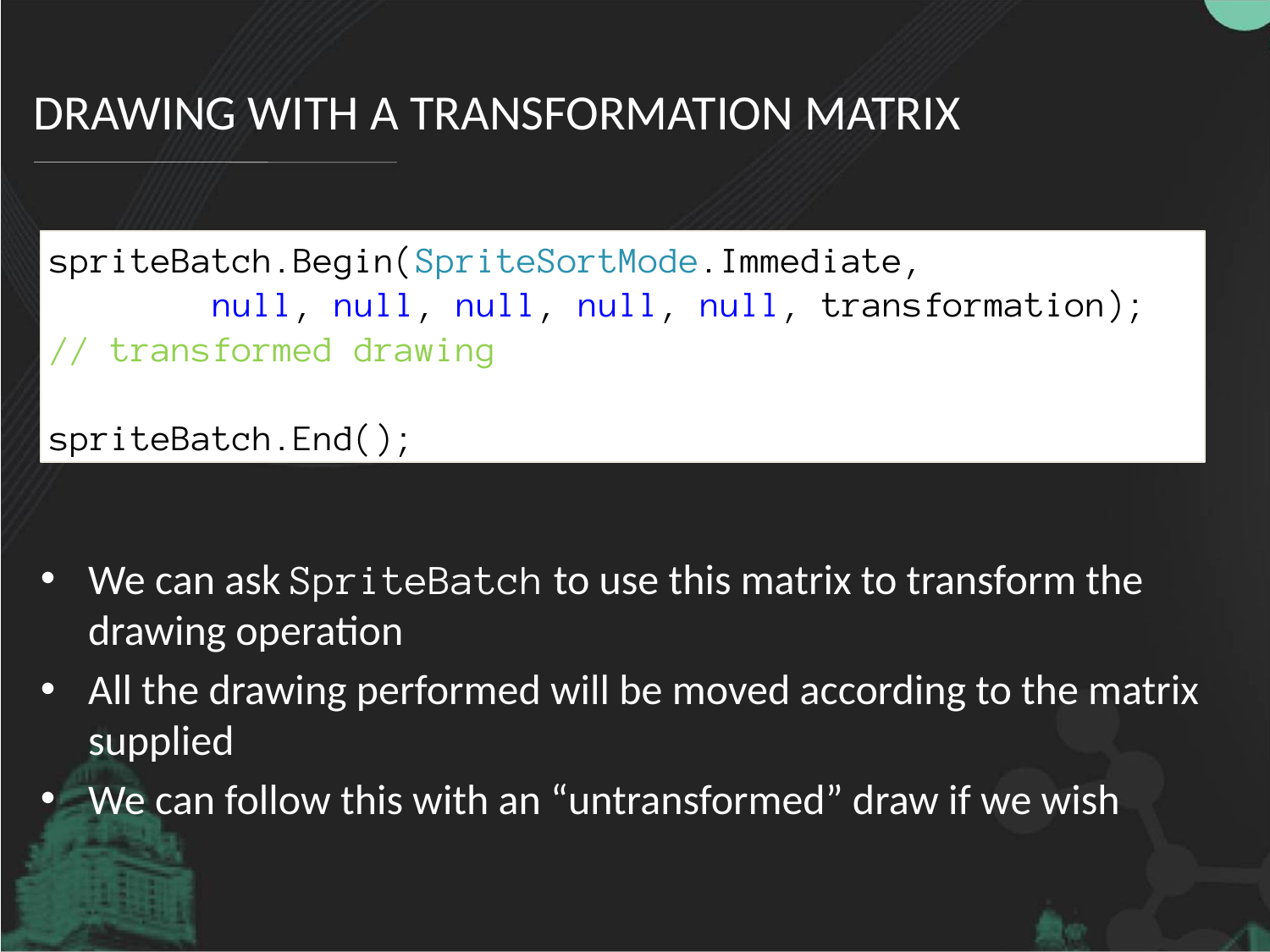

# Drawing with a Transformation Matrix
spriteBatch.Begin(SpriteSortMode.Immediate,
        null, null, null, null, null, transformation);
// transformed drawing

spriteBatch.End();
We can ask SpriteBatch to use this matrix to transform the drawing operation
All the drawing performed will be moved according to the matrix supplied
We can follow this with an “untransformed” draw if we wish